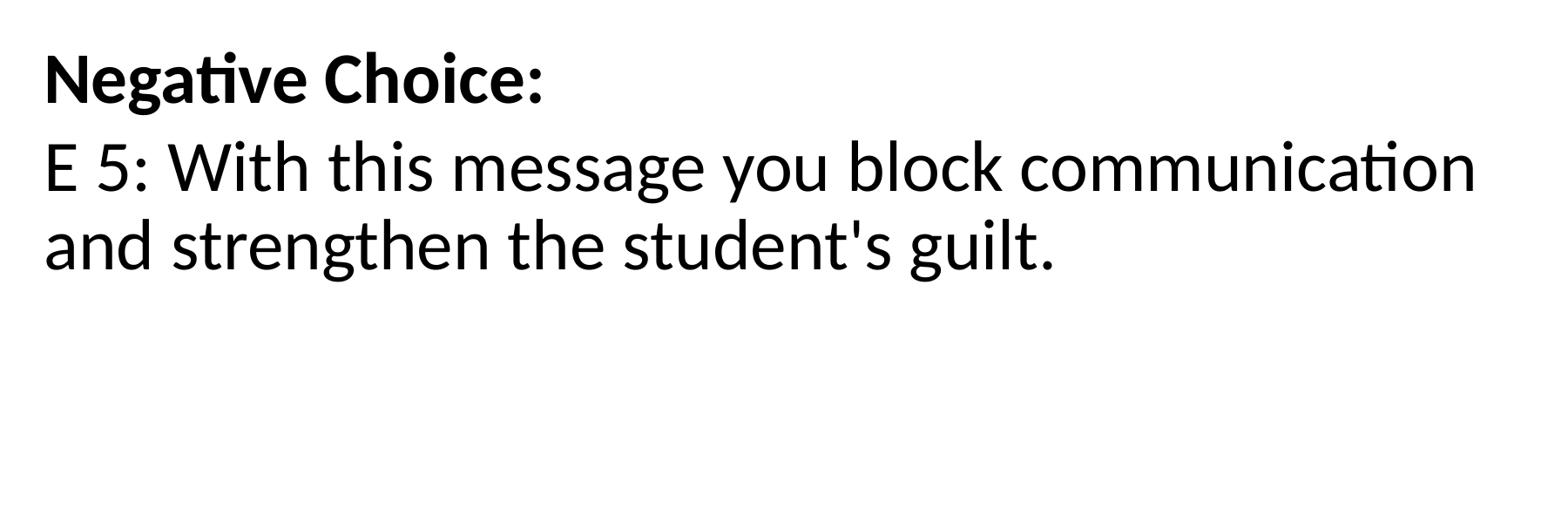

Negative Choice:
E 5: With this message you block communication and strengthen the student's guilt.